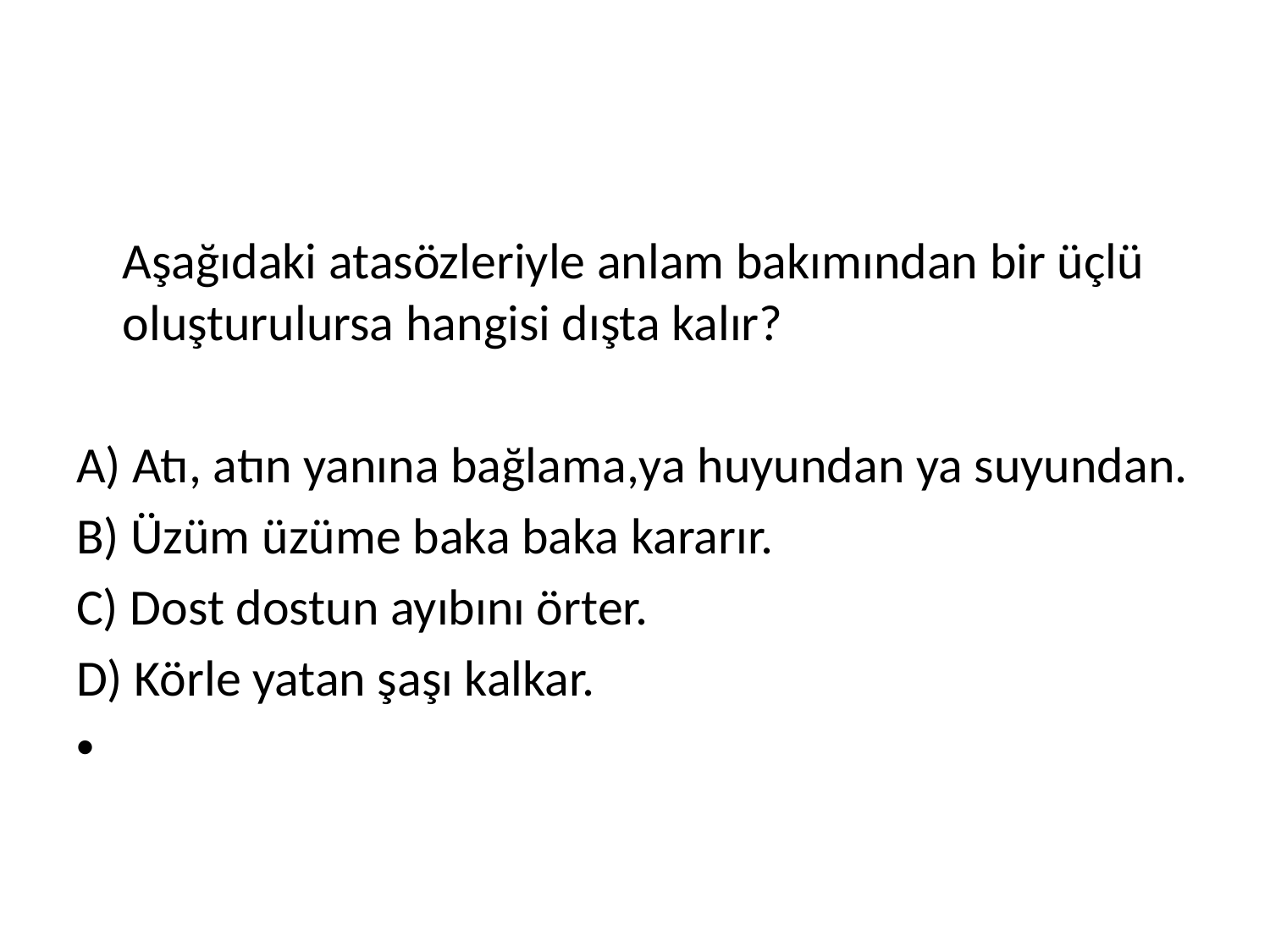

#
	Aşağıdaki atasözleriyle anlam bakımından bir üçlü oluşturulursa hangisi dışta kalır?

A) Atı, atın yanına bağlama,ya huyundan ya suyundan.
B) Üzüm üzüme baka baka kararır.
C) Dost dostun ayıbını örter.
D) Körle yatan şaşı kalkar.